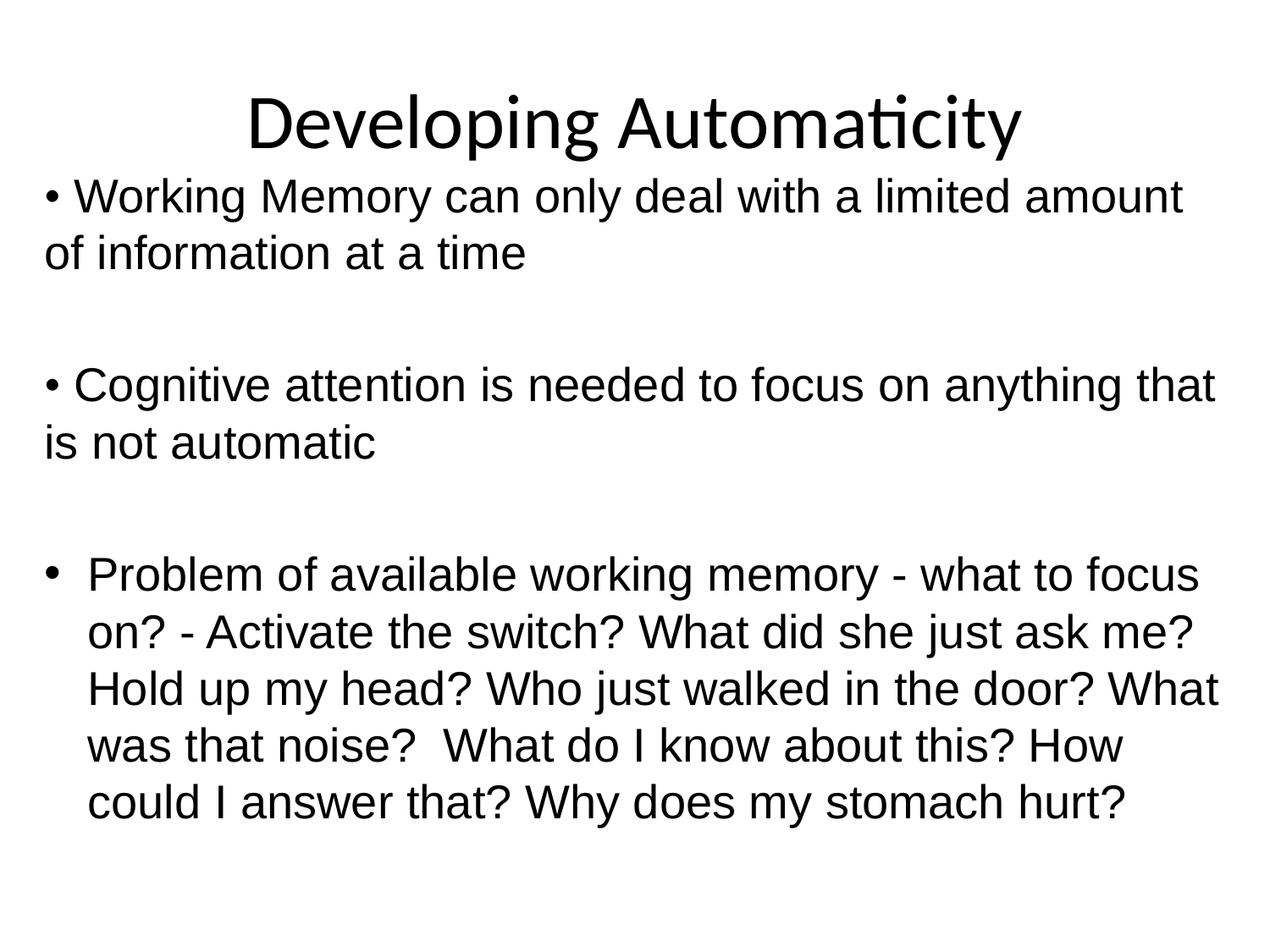

# Developing Automaticity
• Working Memory can only deal with a limited amount of information at a time

• Cognitive attention is needed to focus on anything that is not automatic

Problem of available working memory - what to focus on? - Activate the switch? What did she just ask me? Hold up my head? Who just walked in the door? What was that noise?  What do I know about this? How could I answer that? Why does my stomach hurt?